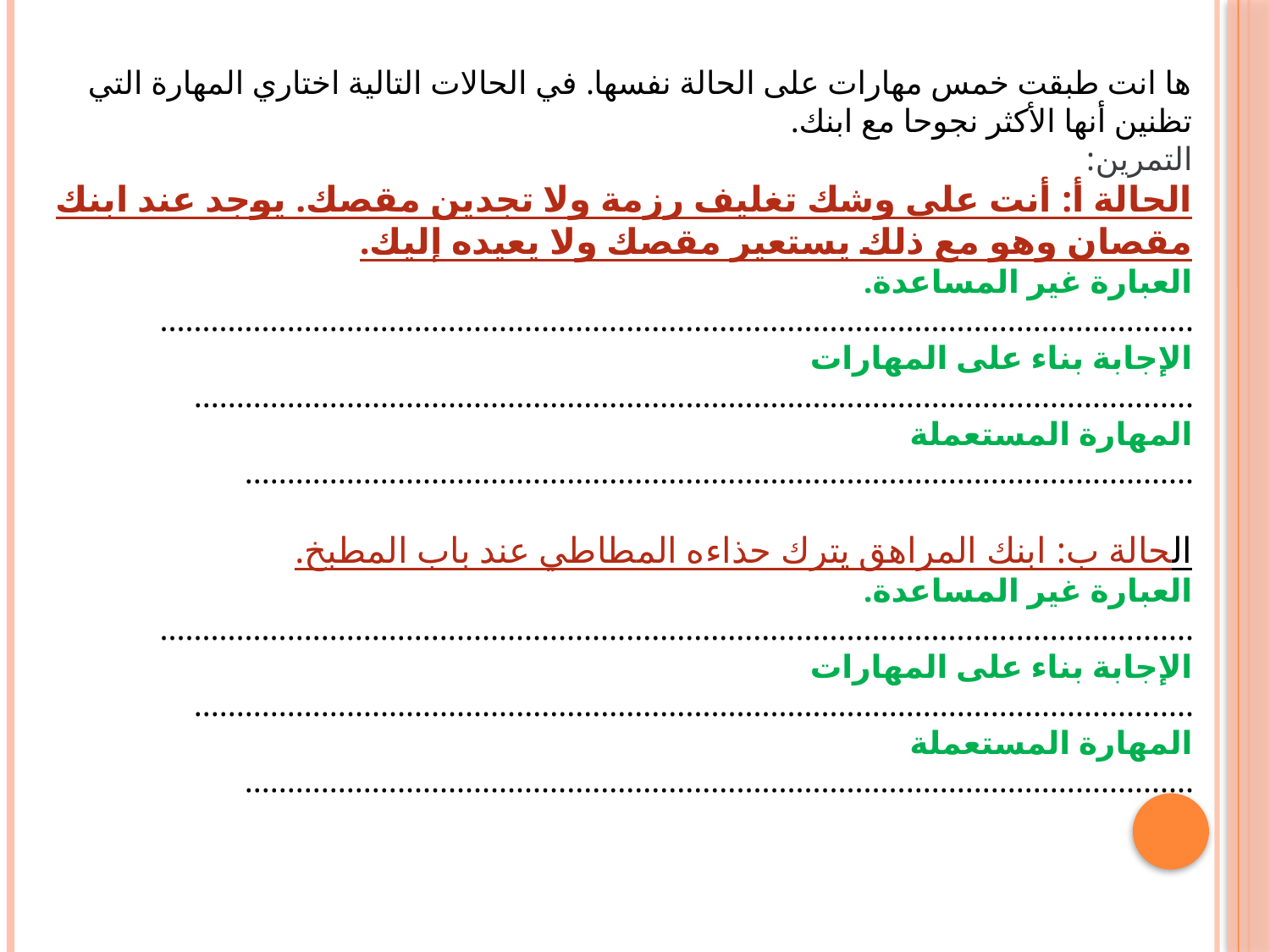

ها انت طبقت خمس مهارات على الحالة نفسها. في الحالات التالية اختاري المهارة التي تظنين أنها الأكثر نجوحا مع ابنك.
التمرين:
الحالة أ: أنت على وشك تغليف رزمة ولا تجدين مقصك. يوجد عند ابنك مقصان وهو مع ذلك يستعير مقصك ولا يعيده إليك.
العبارة غير المساعدة.
..........................................................................................................................
الإجابة بناء على المهارات
......................................................................................................................
المهارة المستعملة
................................................................................................................

الحالة ب: ابنك المراهق يترك حذاءه المطاطي عند باب المطبخ.
العبارة غير المساعدة.
..........................................................................................................................
الإجابة بناء على المهارات
......................................................................................................................
المهارة المستعملة
................................................................................................................